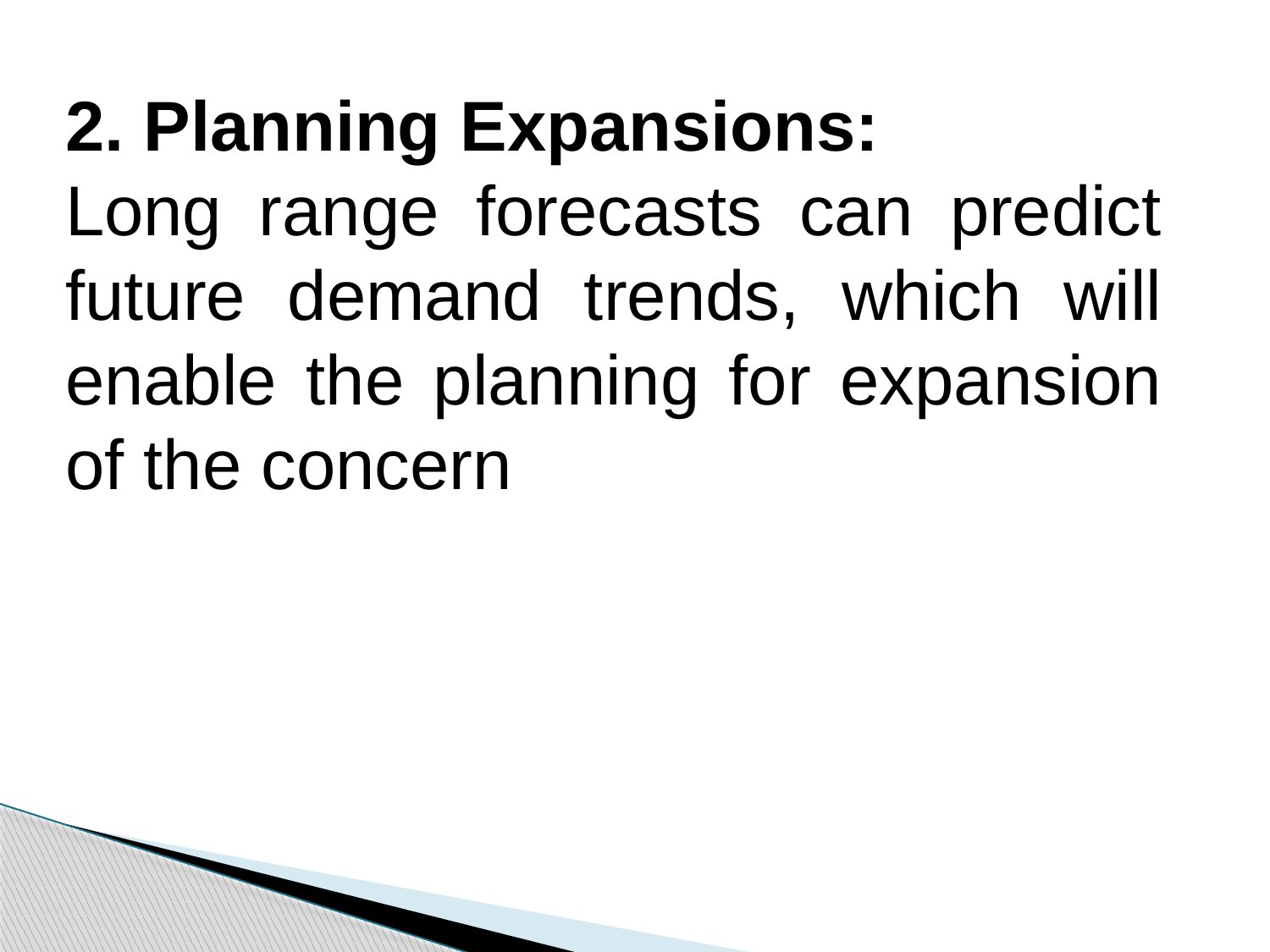

2. Planning Expansions:
Long range forecasts can predict future demand trends, which will enable the planning for expansion of the concern